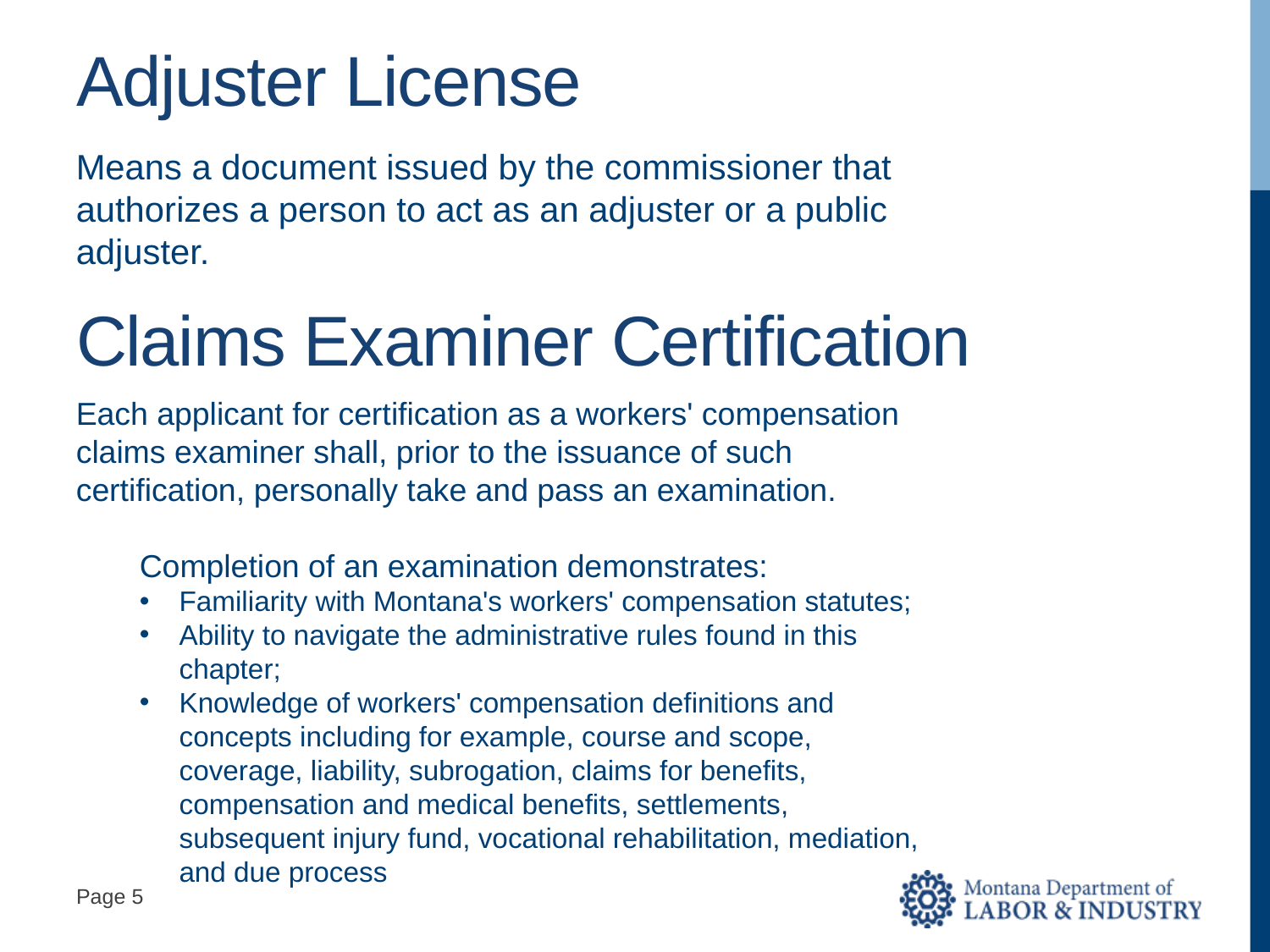

# Adjuster License
Means a document issued by the commissioner that authorizes a person to act as an adjuster or a public adjuster.
Claims Examiner Certification
Each applicant for certification as a workers' compensation claims examiner shall, prior to the issuance of such certification, personally take and pass an examination.

Completion of an examination demonstrates:
Familiarity with Montana's workers' compensation statutes;
Ability to navigate the administrative rules found in this chapter;
Knowledge of workers' compensation definitions and concepts including for example, course and scope, coverage, liability, subrogation, claims for benefits, compensation and medical benefits, settlements, subsequent injury fund, vocational rehabilitation, mediation, and due process

Page 5